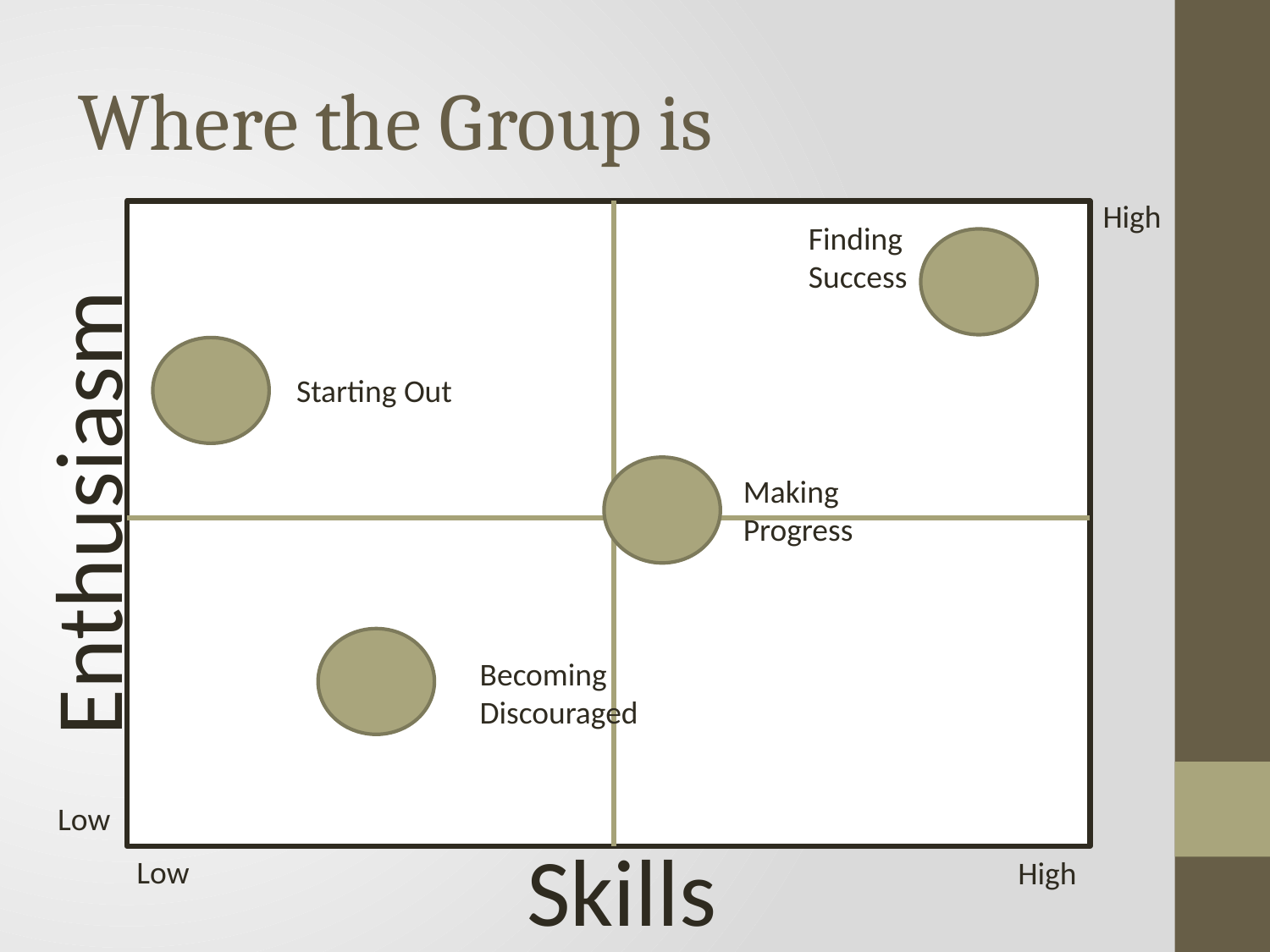

# Where the Group is
High

Finding
Success

Starting Out
Enthusiasm

Making
Progress

Becoming
Discouraged
Low
Skills
Low
High